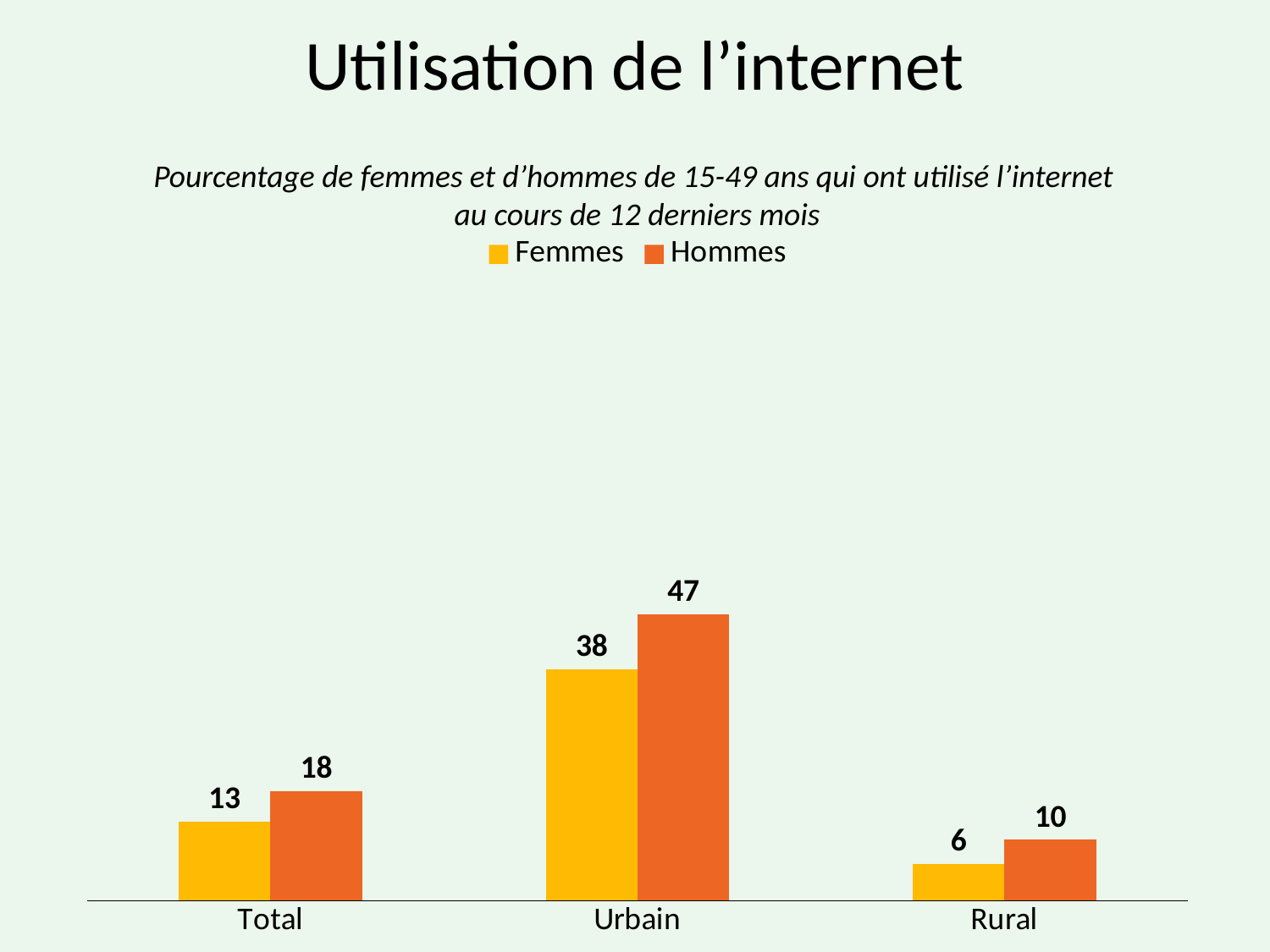

# Utilisation de l’internet
Pourcentage de femmes et d’hommes de 15-49 ans qui ont utilisé l’internet
au cours de 12 derniers mois

### Chart

| Category | Femmes | Hommes |
|---|---|---|
| Total | 13.0 | 18.0 |
| Urbain | 38.0 | 47.0 |
| Rural | 6.0 | 10.0 |